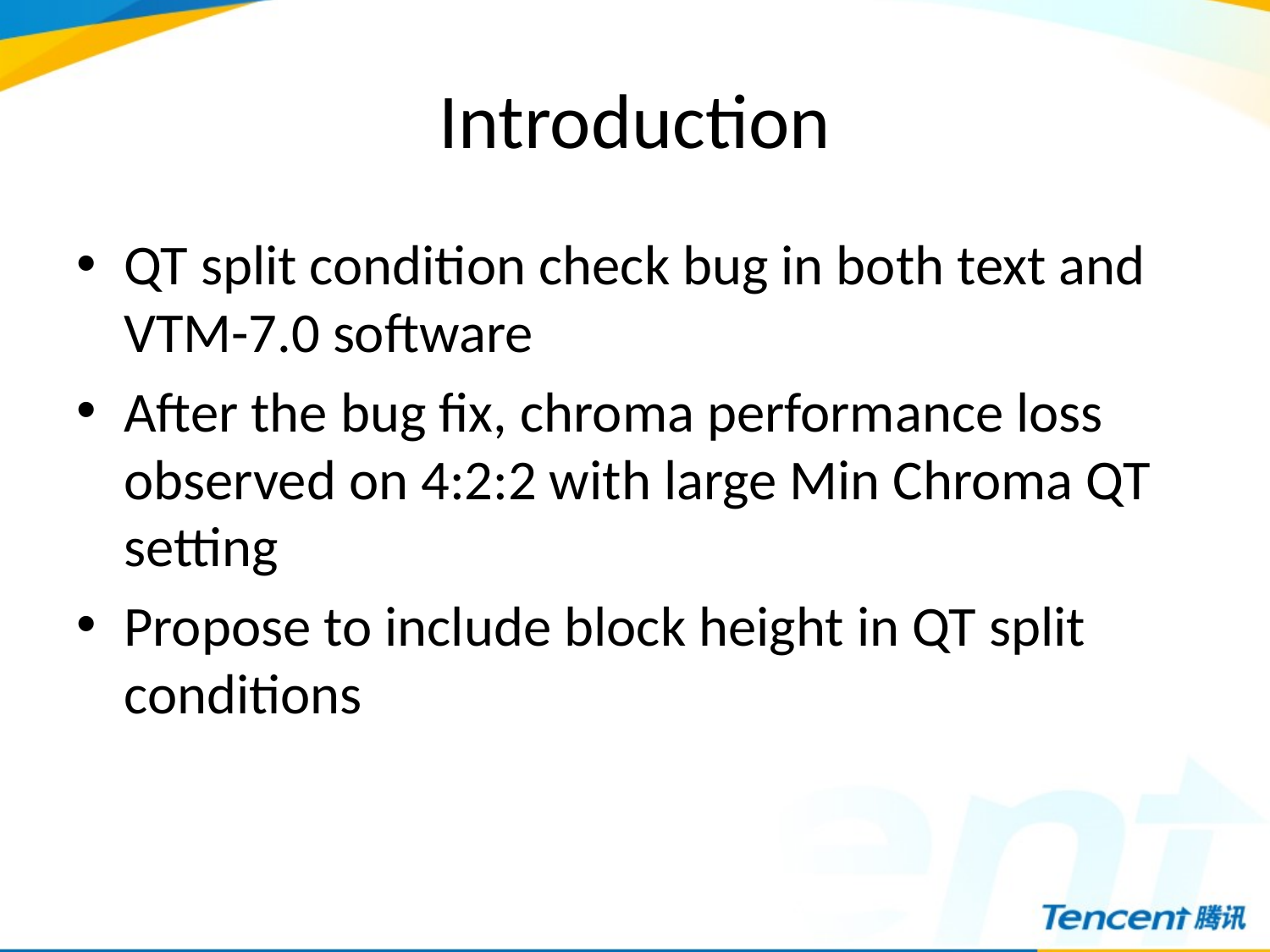

# Introduction
QT split condition check bug in both text and VTM-7.0 software
After the bug fix, chroma performance loss observed on 4:2:2 with large Min Chroma QT setting
Propose to include block height in QT split conditions